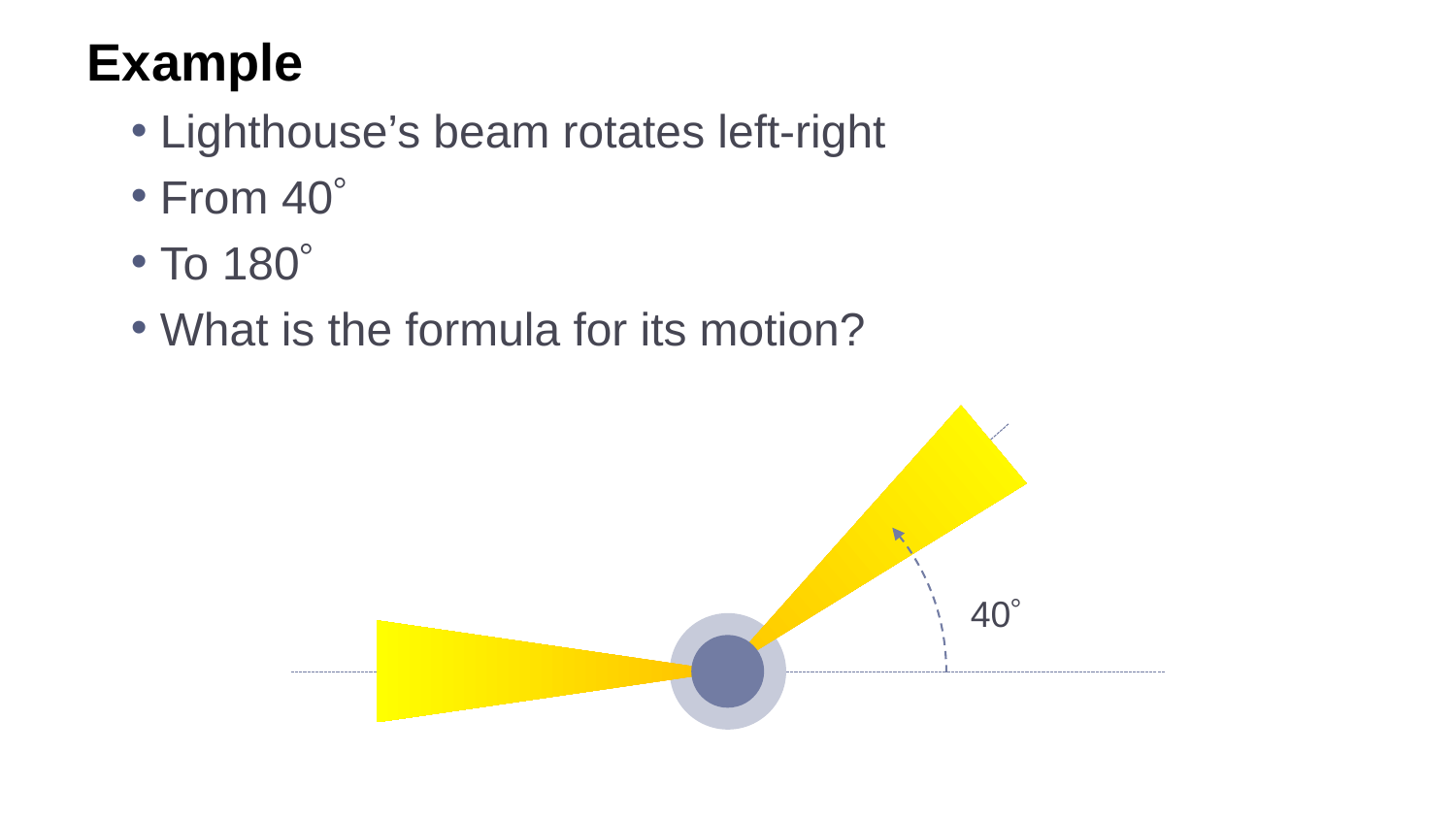

Example
Lighthouse’s beam rotates left-right
From 40°
To 180°
What is the formula for its motion?

40°